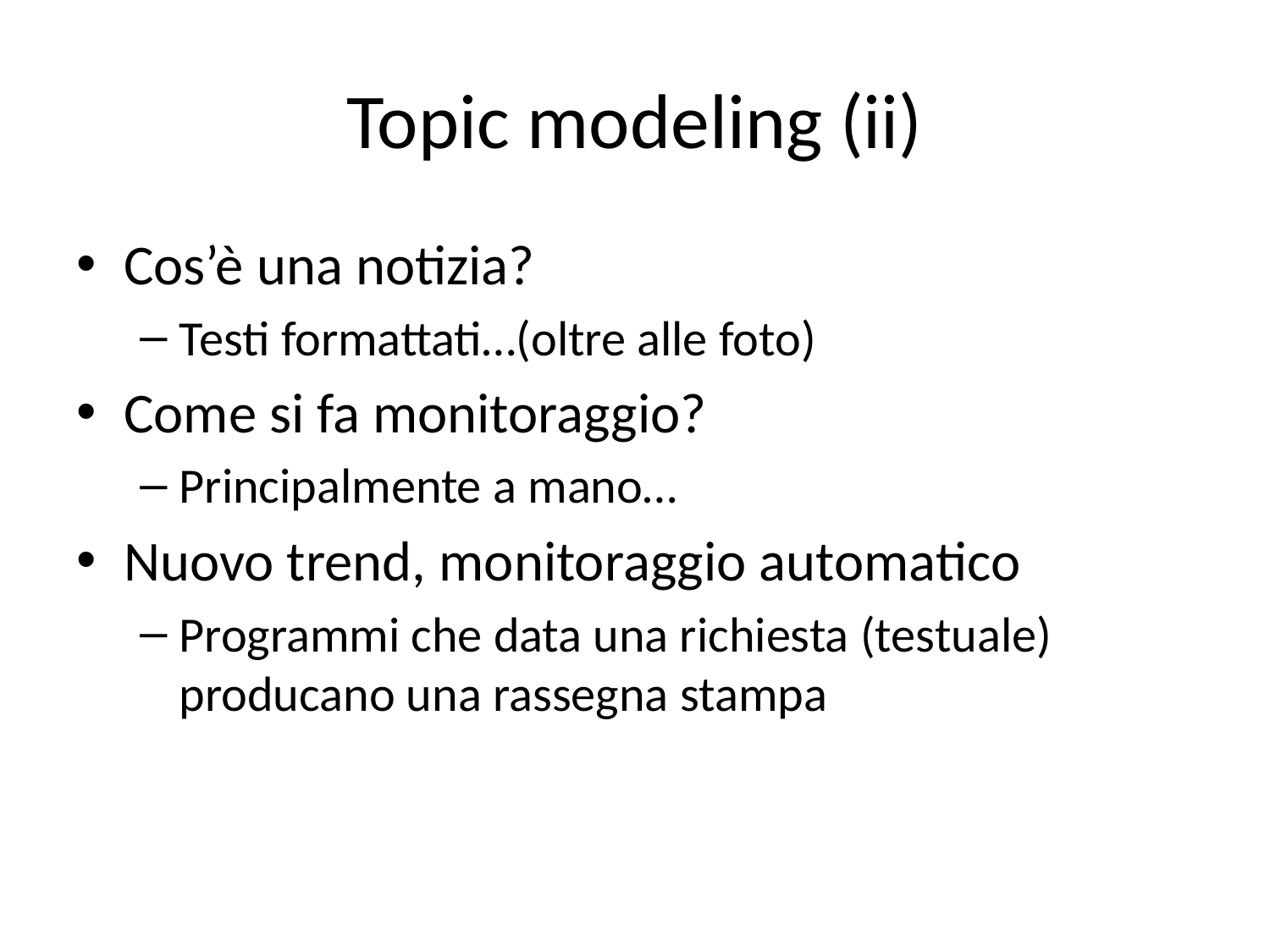

# Topic modeling (ii)
Cos’è una notizia?
Testi formattati…(oltre alle foto)
Come si fa monitoraggio?
Principalmente a mano…
Nuovo trend, monitoraggio automatico
Programmi che data una richiesta (testuale) producano una rassegna stampa